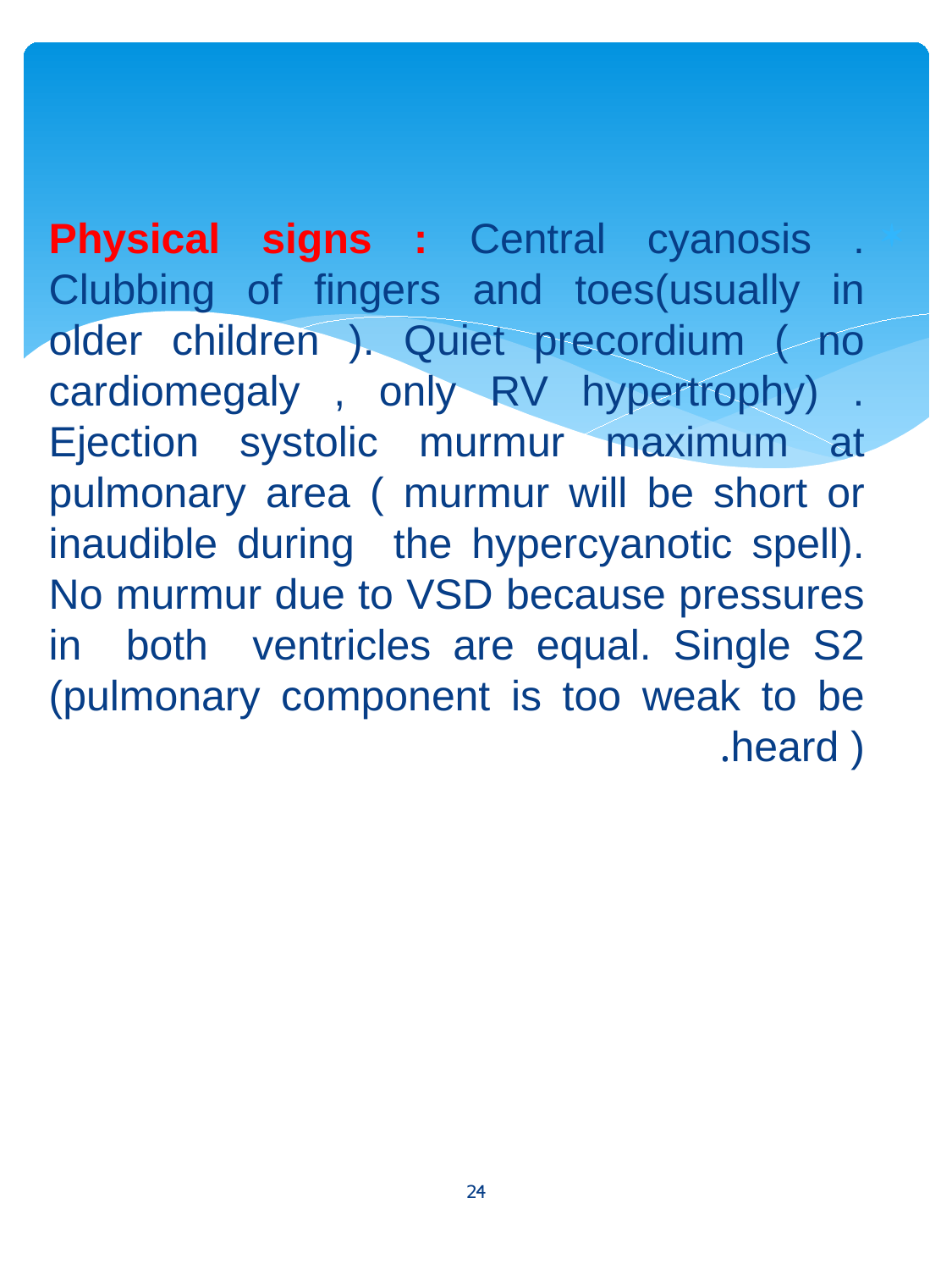

Physical signs : Central cyanosis . Clubbing of fingers and toes(usually in older children ). Quiet precordium ( no cardiomegaly , only RV hypertrophy) . Ejection systolic murmur maximum at pulmonary area ( murmur will be short or inaudible during  the hypercyanotic spell). No murmur due to VSD because pressures in  both  ventricles are equal. Single S2 (pulmonary component is too weak to be heard ).

24